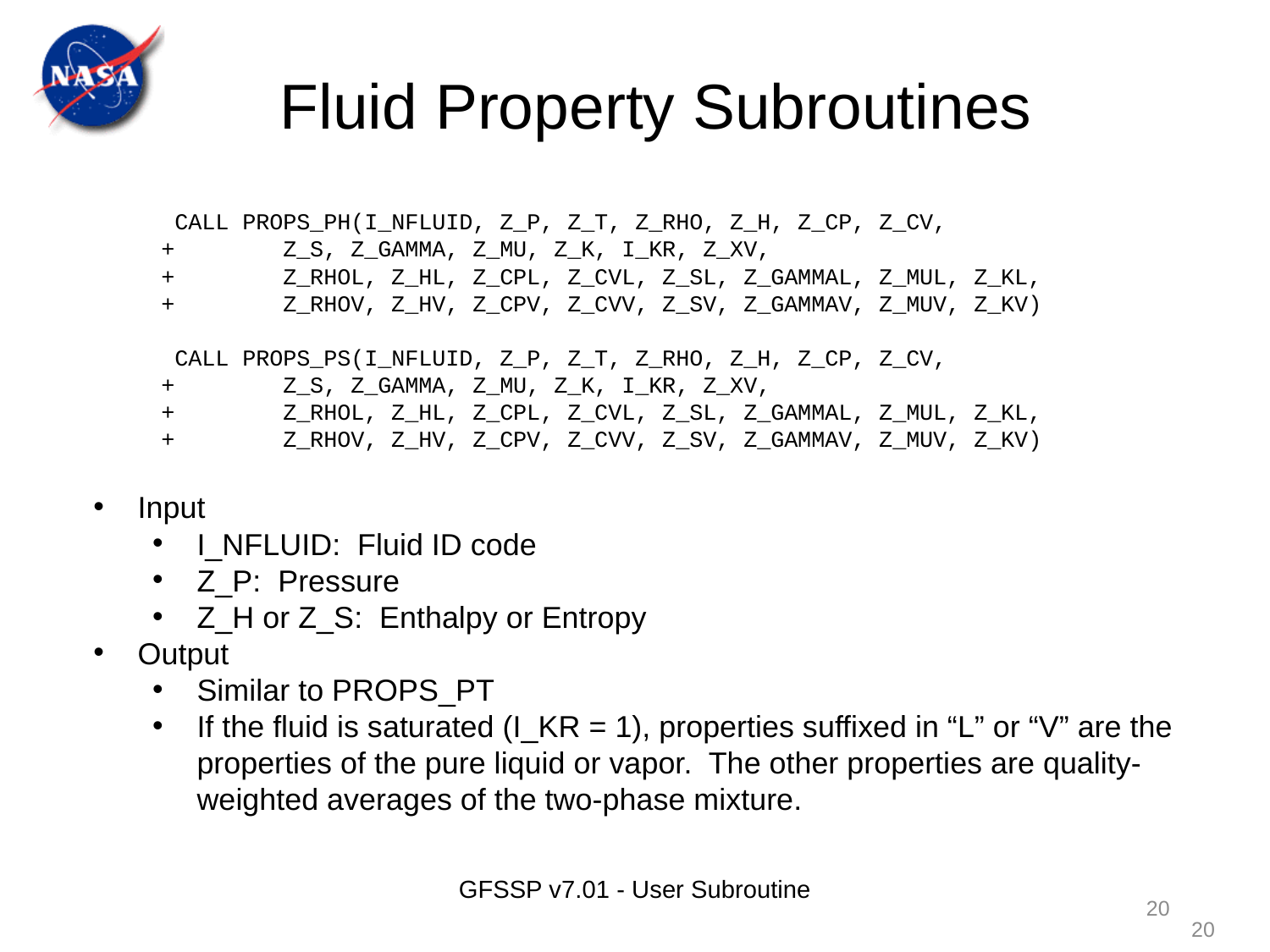

Fluid Property Subroutines
      CALL PROPS_PH(I_NFLUID, Z_P, Z_T, Z_RHO, Z_H, Z_CP, Z_CV,
     +        Z_S, Z_GAMMA, Z_MU, Z_K, I_KR, Z_XV,
     +        Z_RHOL, Z_HL, Z_CPL, Z_CVL, Z_SL, Z_GAMMAL, Z_MUL, Z_KL,
     +        Z_RHOV, Z_HV, Z_CPV, Z_CVV, Z_SV, Z_GAMMAV, Z_MUV, Z_KV)

      CALL PROPS_PS(I_NFLUID, Z_P, Z_T, Z_RHO, Z_H, Z_CP, Z_CV,
     +        Z_S, Z_GAMMA, Z_MU, Z_K, I_KR, Z_XV,
     +        Z_RHOL, Z_HL, Z_CPL, Z_CVL, Z_SL, Z_GAMMAL, Z_MUL, Z_KL,
     +        Z_RHOV, Z_HV, Z_CPV, Z_CVV, Z_SV, Z_GAMMAV, Z_MUV, Z_KV)

Input
I_NFLUID:  Fluid ID code
Z_P:  Pressure
Z_H or Z_S:  Enthalpy or Entropy
Output
Similar to PROPS_PT
If the fluid is saturated (I_KR = 1), properties suffixed in “L” or “V” are the properties of the pure liquid or vapor.  The other properties are quality-weighted averages of the two-phase mixture.

GFSSP v7.01 - User Subroutine
20
20